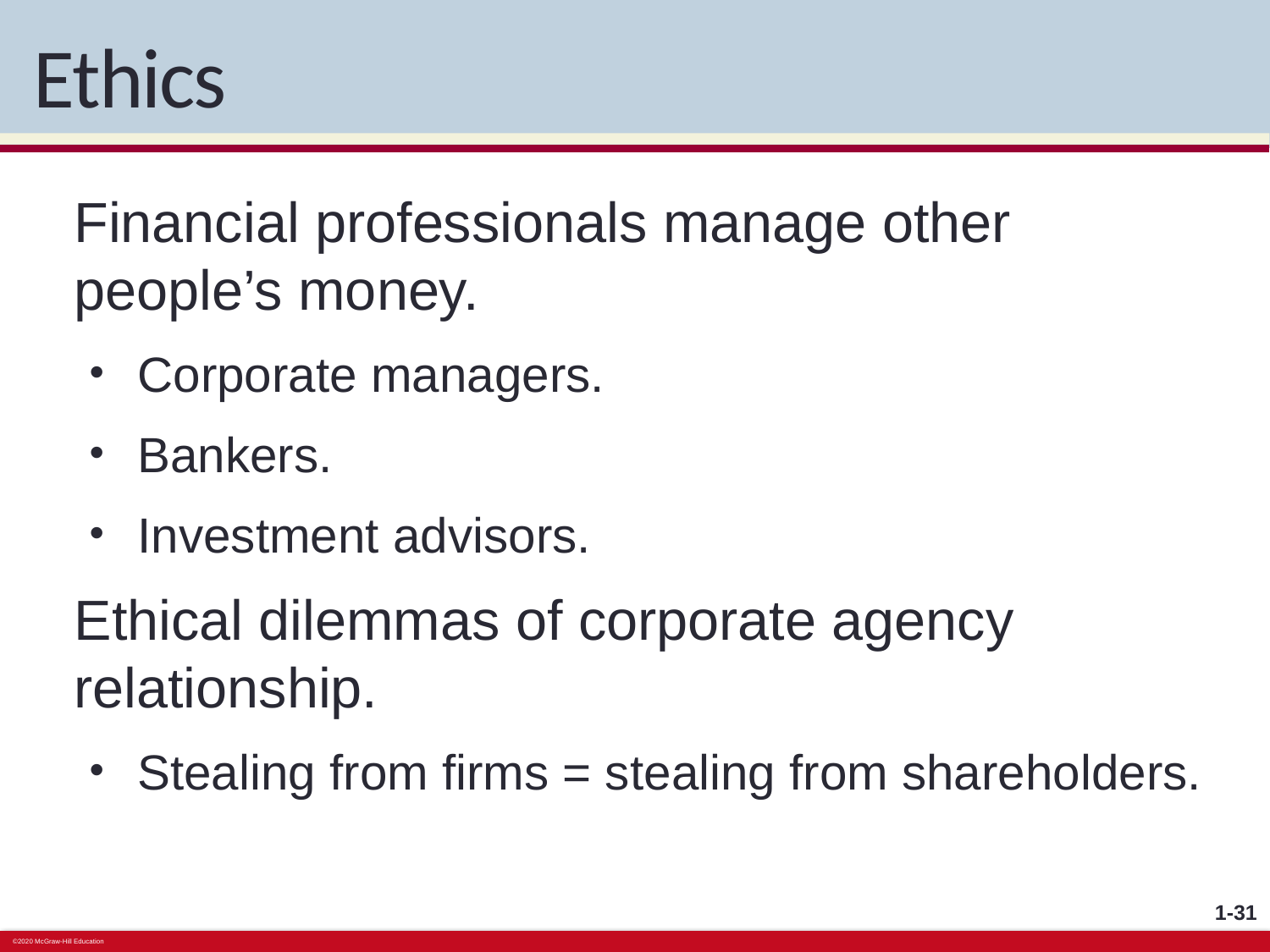

# Ethics
Financial professionals manage other people’s money.
Corporate managers.
Bankers.
Investment advisors.
Ethical dilemmas of corporate agency relationship.
Stealing from firms = stealing from shareholders.